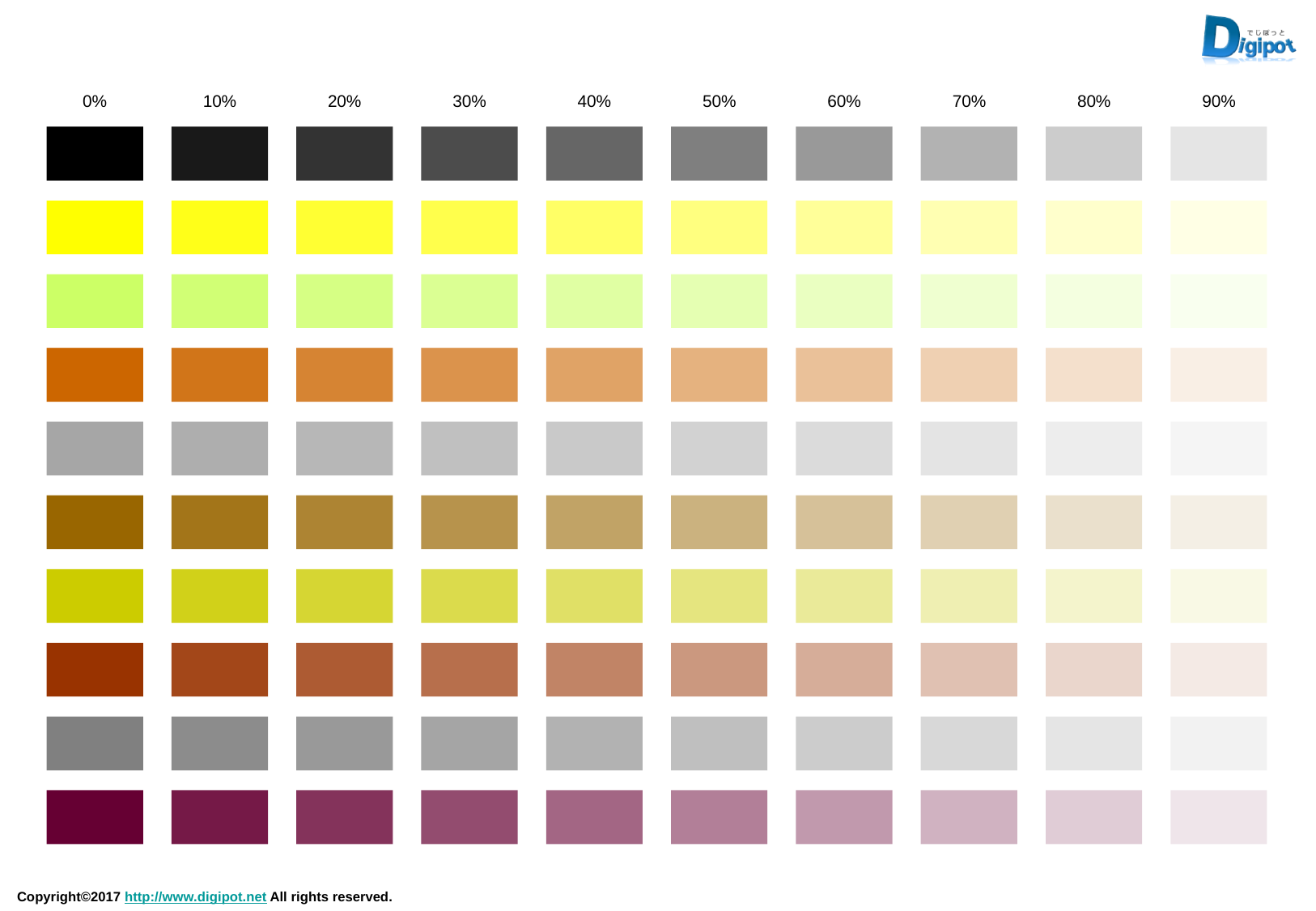

0%
10%
20%
30%
40%
50%
60%
70%
80%
90%